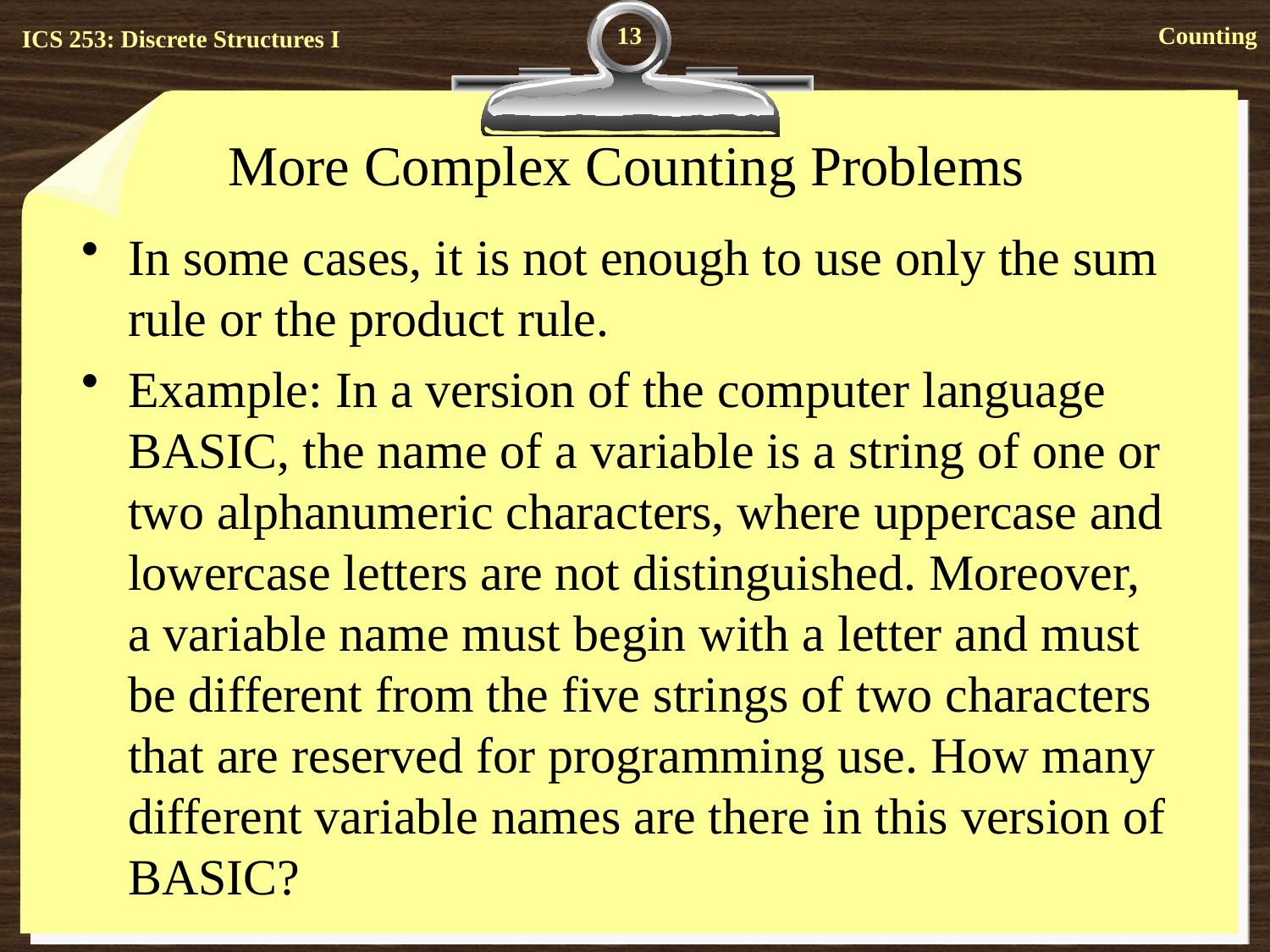

13
# More Complex Counting Problems
In some cases, it is not enough to use only the sum rule or the product rule.
Example: In a version of the computer language BASIC, the name of a variable is a string of one or two alphanumeric characters, where uppercase and lowercase letters are not distinguished. Moreover, a variable name must begin with a letter and must be different from the five strings of two characters that are reserved for programming use. How many different variable names are there in this version of BASIC?